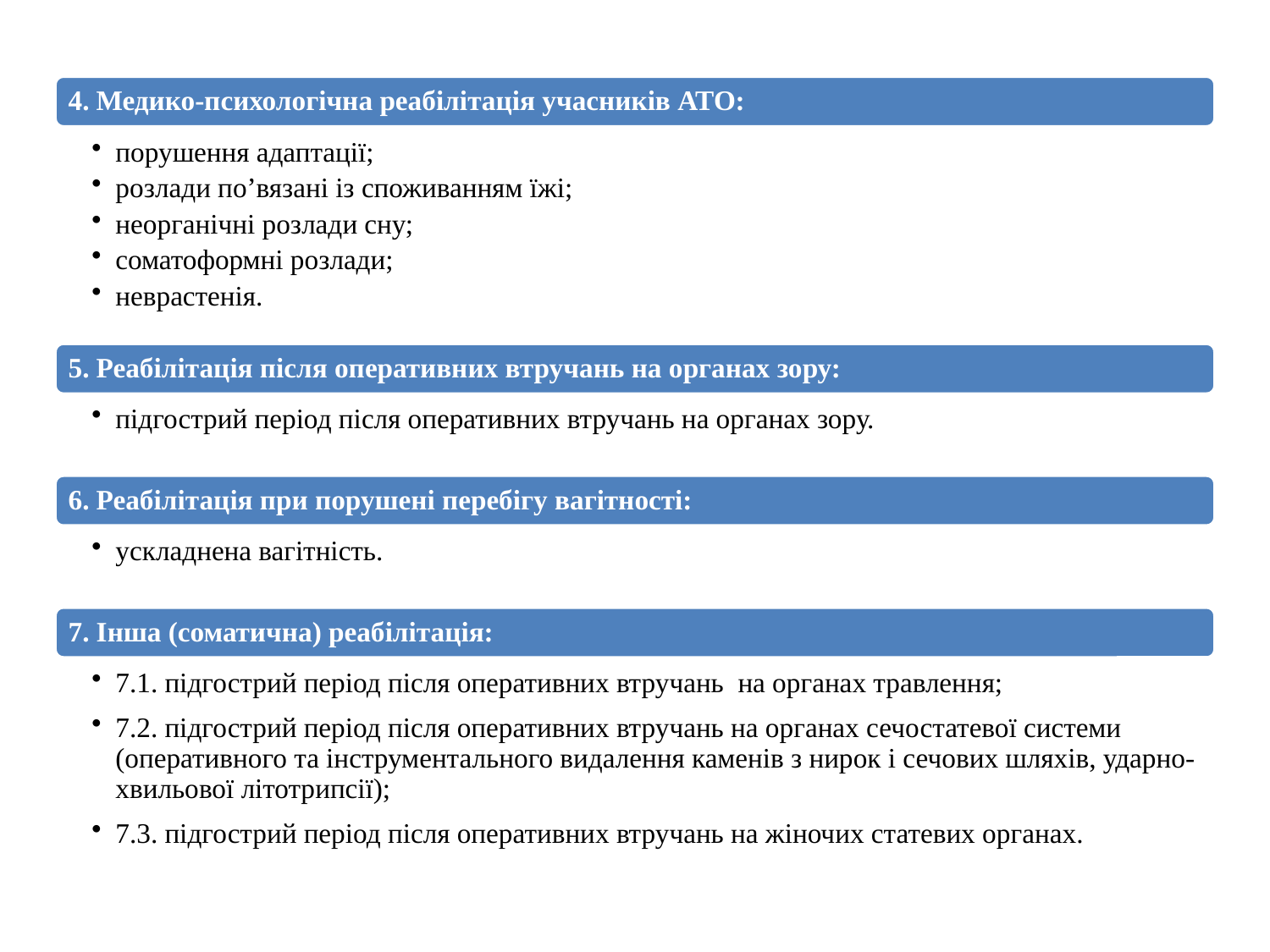

4. Медико-психологічна реабілітація учасників АТО:

порушення адаптації;
розлади по’вязані із споживанням їжі;
неорганічні розлади сну;
соматоформні розлади;
неврастенія.

5. Реабілітація після оперативних втручань на органах зору:

підгострий період після оперативних втручань на органах зору.

6. Реабілітація при порушені перебігу вагітності:

ускладнена вагітність.

7. Інша (соматична) реабілітація:

7.1. підгострий період після оперативних втручань  на органах травлення;

7.2. підгострий період після оперативних втручань на органах сечостатевої системи (оперативного та інструментального видалення каменів з нирок і сечових шляхів, ударно-хвильової літотрипсії);

7.3. підгострий період після оперативних втручань на жіночих статевих органах.